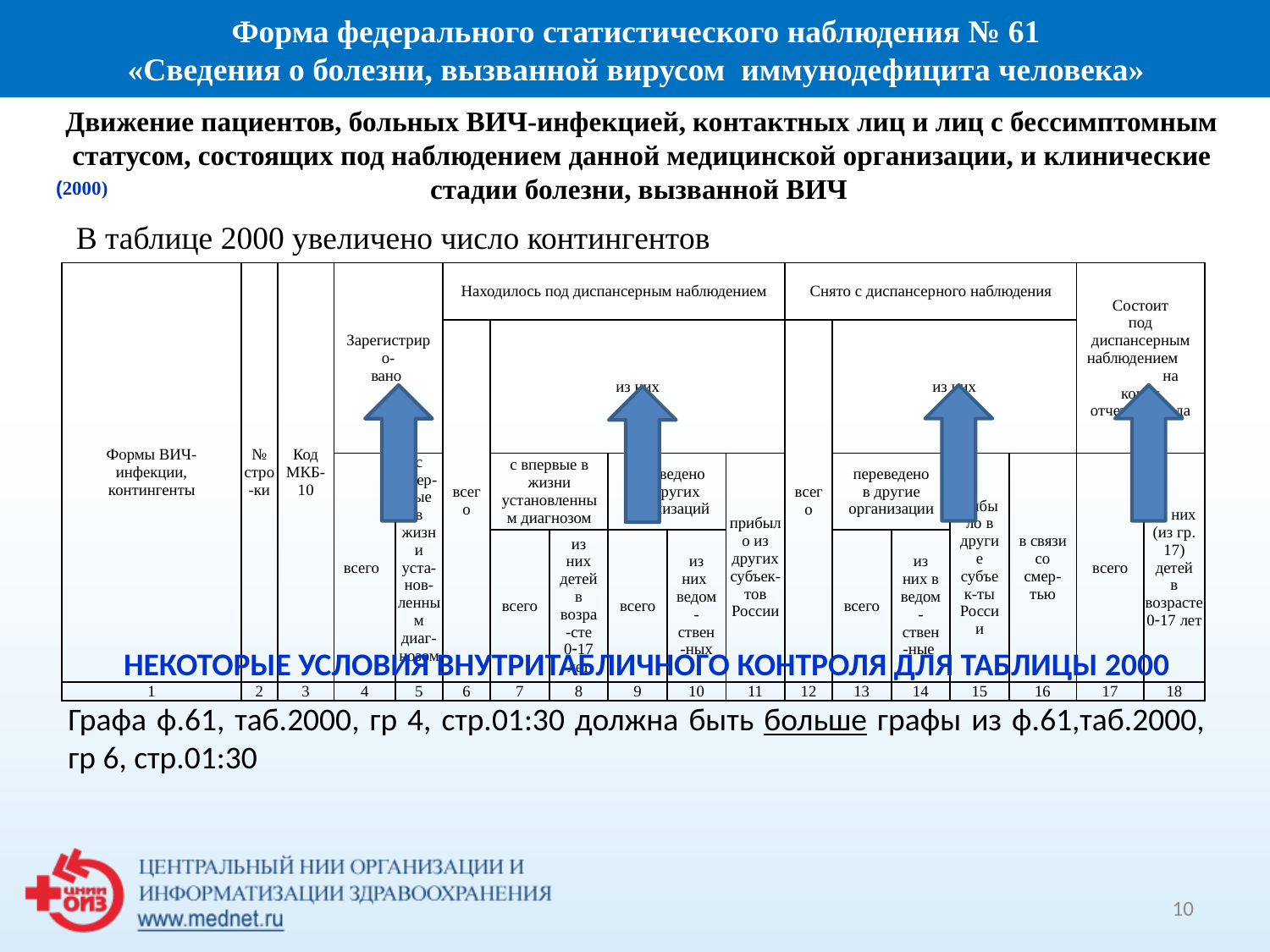

Форма федерального статистического наблюдения № 61
 «Сведения о болезни, вызванной вирусом  иммунодефицита человека»
Движение пациентов, больных ВИЧ-инфекцией, контактных лиц и лиц с бессимптомным статусом, состоящих под наблюдением данной медицинской организации, и клинические стадии болезни, вызванной ВИЧ
 (2000)
В таблице 2000 увеличено число контингентов
| Формы ВИЧ-инфекции, контингенты | № стро-ки | Код МКБ-10 | Зарегистриро- вано |  | Находилось под диспансерным наблюдением |  |  |  |  |  | Снято с диспансерного наблюдения |  |  |  |  | Состоит под диспансерным наблюдением на конец отчетного года |  |
| --- | --- | --- | --- | --- | --- | --- | --- | --- | --- | --- | --- | --- | --- | --- | --- | --- | --- |
|  |  |  |  |  | всего | из них |  |  |  |  | всего | из них |  |  |  |  |  |
|  |  |  | всего | с впер-вые в жизни уста-нов-ленным диаг-нозом |  | с впервые в жизни установленным диагнозом |  | переведено из других организаций |  | прибыло из других субъек-тов России |  | переведено в другие организации |  | выбыло в другие субъек-ты России | в связи со смер-тью | всего | из них (из гр. 17) детей в возрасте 0−17 лет |
|  |  |  |  |  |  | всего | из них детей в возра-сте 0−17 лет | всего | из них ведом-ствен-ных |  |  | всего | из них в ведом-ствен-ные |  |  |  |  |
| 1 | 2 | 3 | 4 | 5 | 6 | 7 | 8 | 9 | 10 | 11 | 12 | 13 | 14 | 15 | 16 | 17 | 18 |

НЕКОТОРЫЕ УСЛОВИЯ ВНУТРИТАБЛИЧНОГО КОНТРОЛЯ ДЛЯ ТАБЛИЦЫ 2000
Графа ф.61, таб.2000, гр 4, стр.01:30 должна быть больше графы из ф.61,таб.2000, гр 6, стр.01:30
10